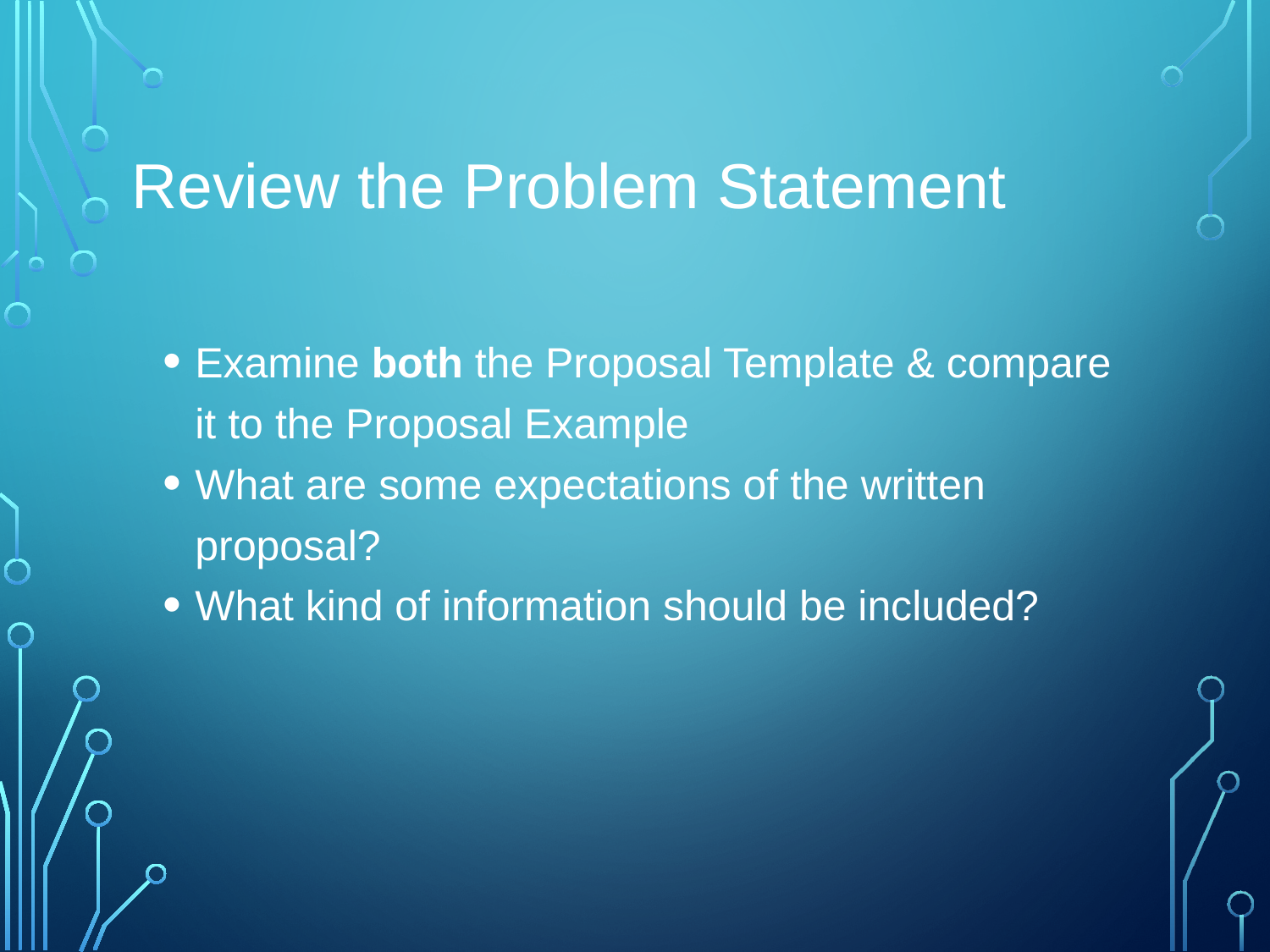

# Review the Problem Statement
Examine both the Proposal Template & compare it to the Proposal Example
What are some expectations of the written proposal?
What kind of information should be included?